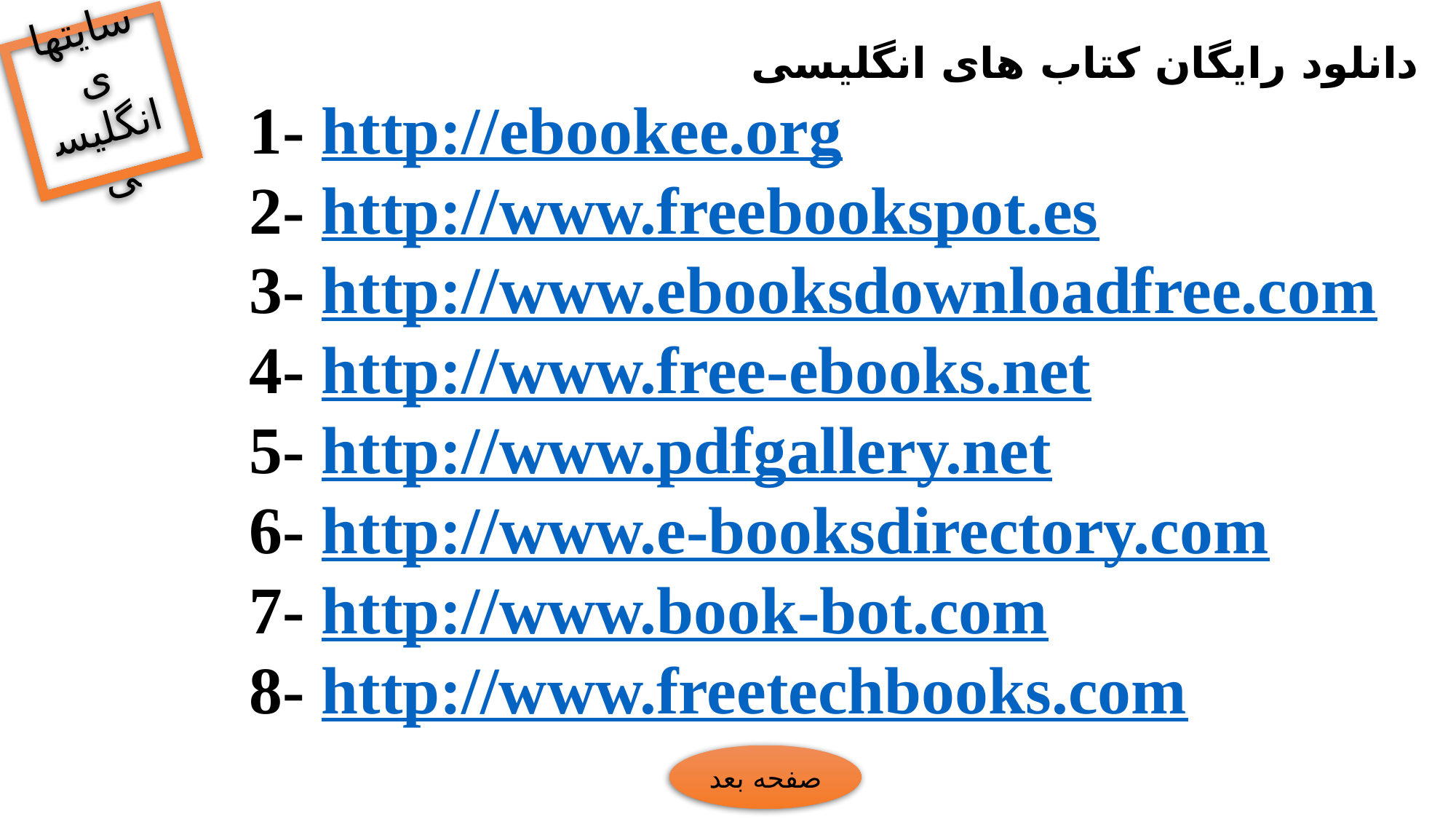

سایتهای انگلیسی
دانلود رایگان کتاب های انگلیسی
1- http://ebookee.org
2- http://www.freebookspot.es
3- http://www.ebooksdownloadfree.com
4- http://www.free-ebooks.net
5- http://www.pdfgallery.net
6- http://www.e-booksdirectory.com
7- http://www.book-bot.com
8- http://www.freetechbooks.com

صفحه بعد